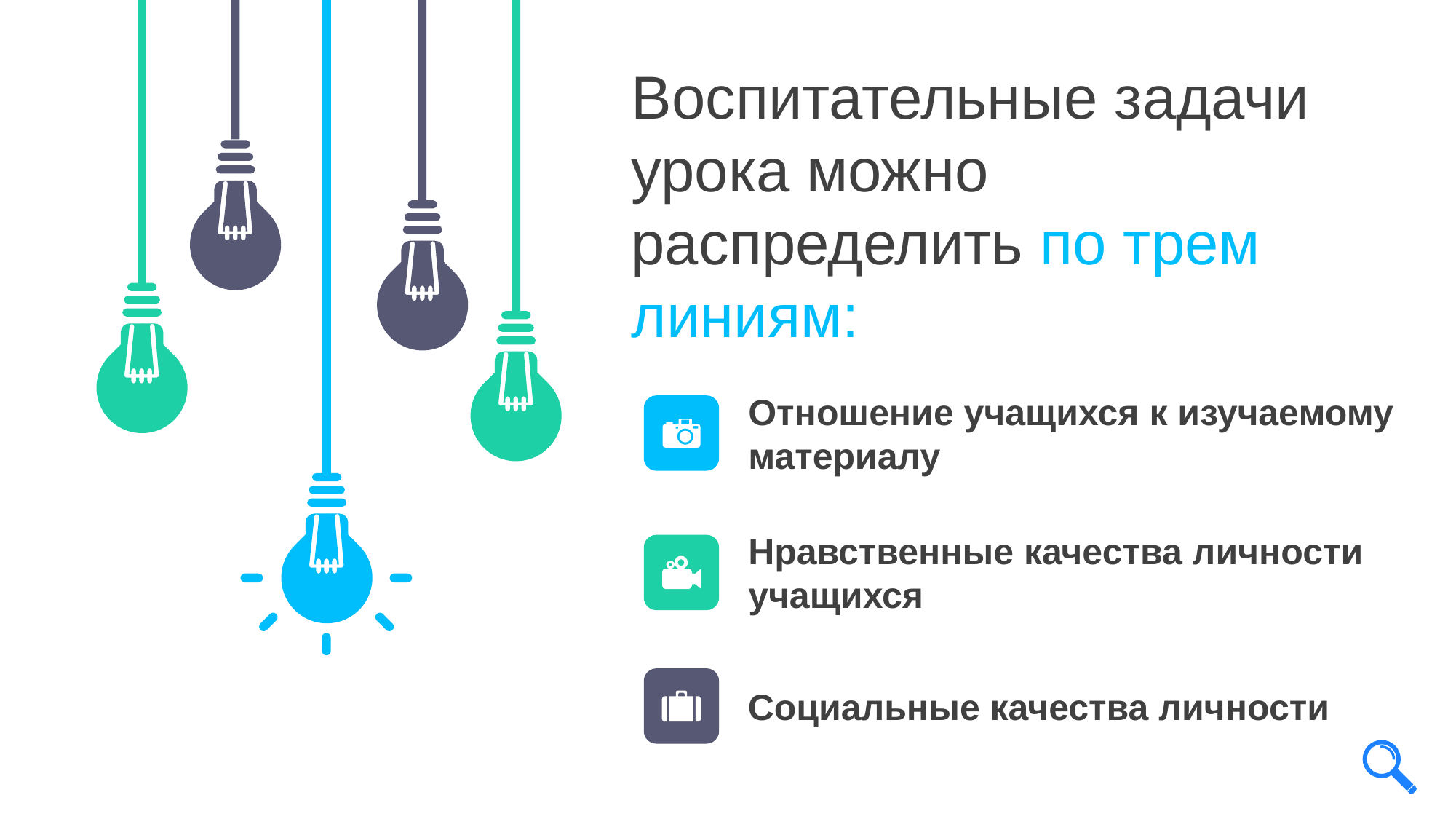

Воспитательные задачи урока можно распределить по трем линиям:
Отношение учащихся к изучаемому материалу

Нравственные качества личности учащихся

Социальные качества личности